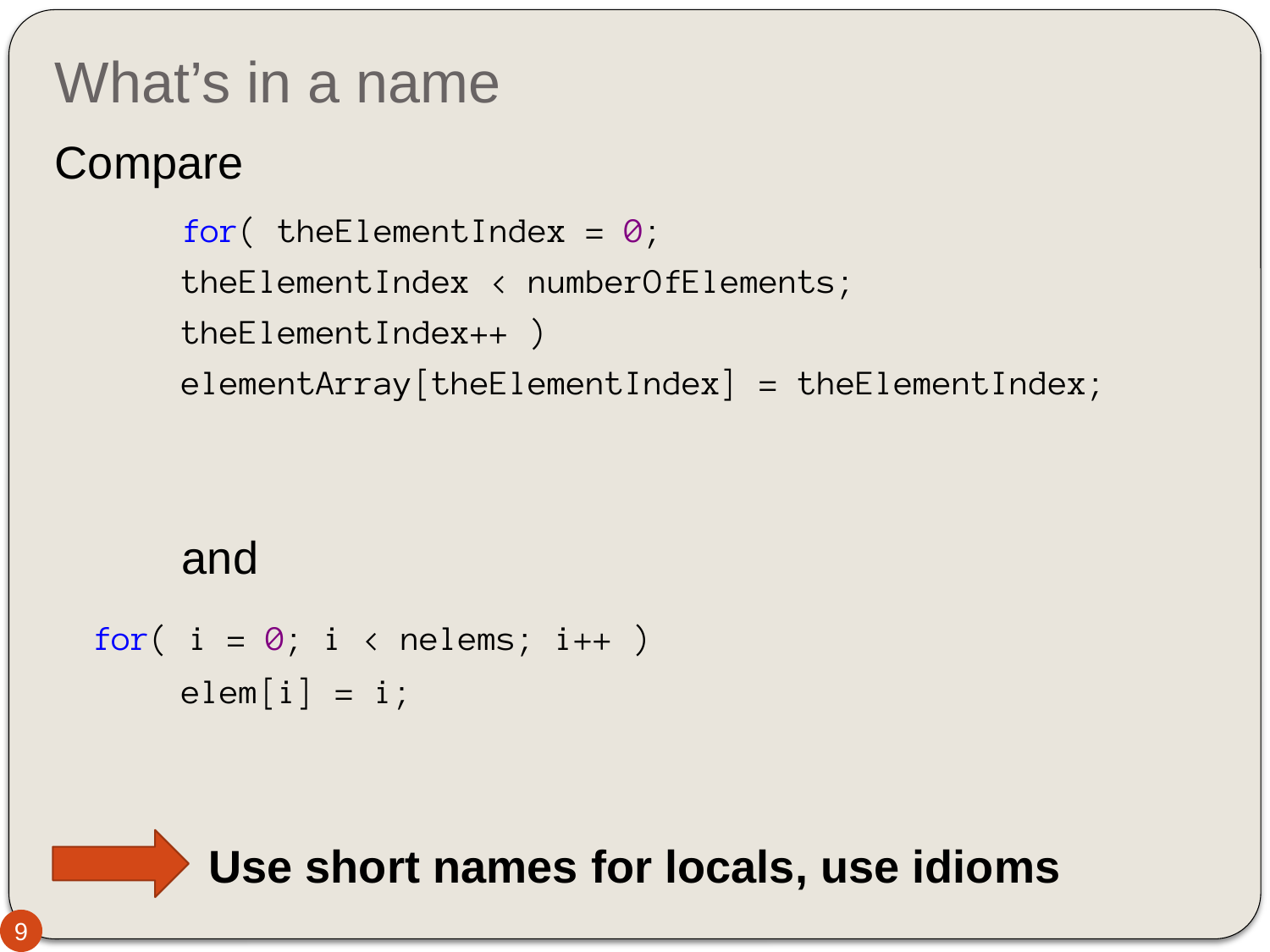

# What’s in a name
Compare
	for( theElementIndex = 0;
	theElementIndex < numberOfElements;
	theElementIndex++ )
	elementArray[theElementIndex] = theElementIndex;

	and
   for( i = 0; i < nelems; i++ )
	elem[i] = i;

Use short names for locals, use idioms

9